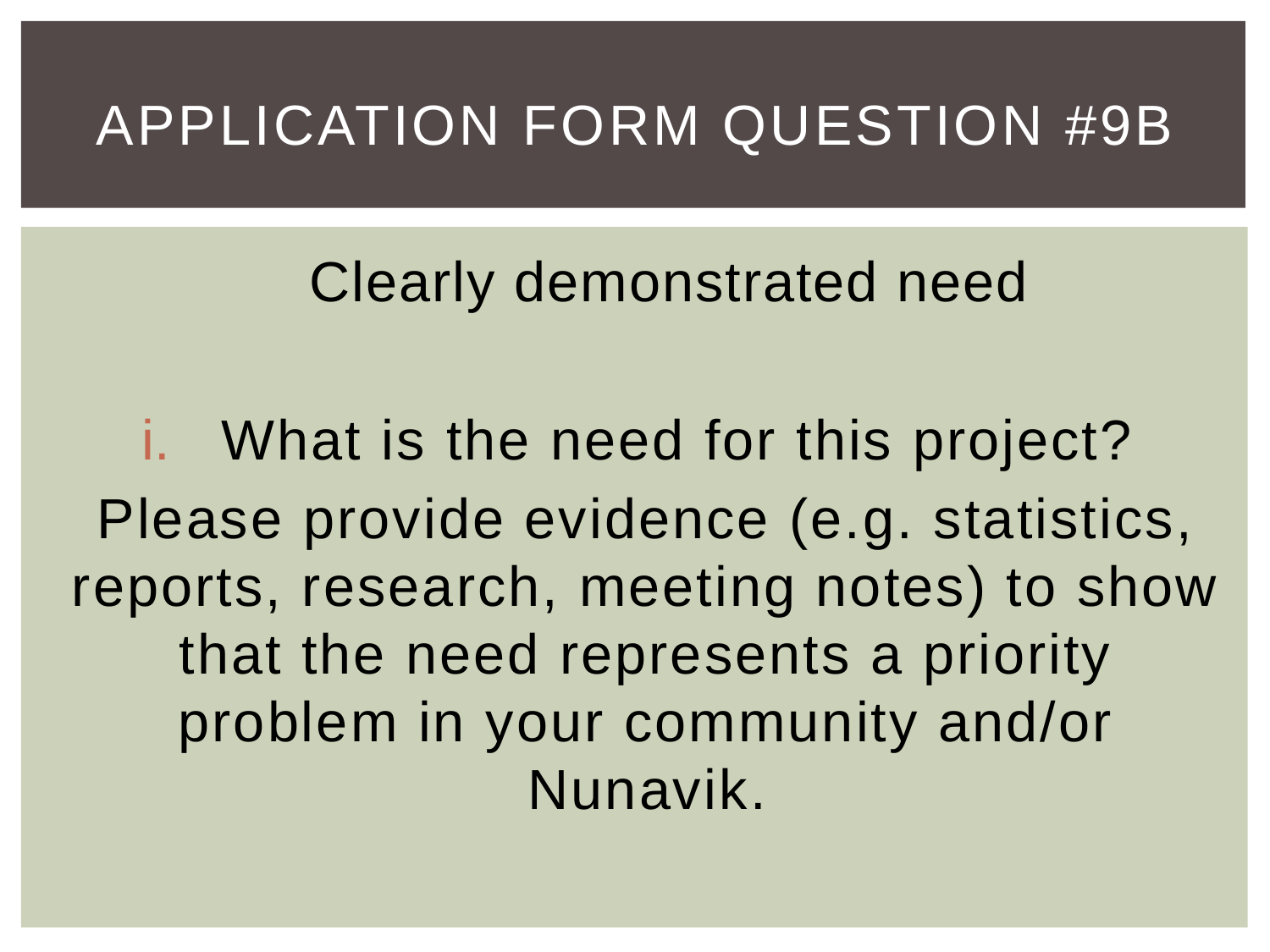

# Application Form Question #9b

Clearly demonstrated need

What is the need for this project?
Please provide evidence (e.g. statistics, reports, research, meeting notes) to show that the need represents a priority problem in your community and/or Nunavik.